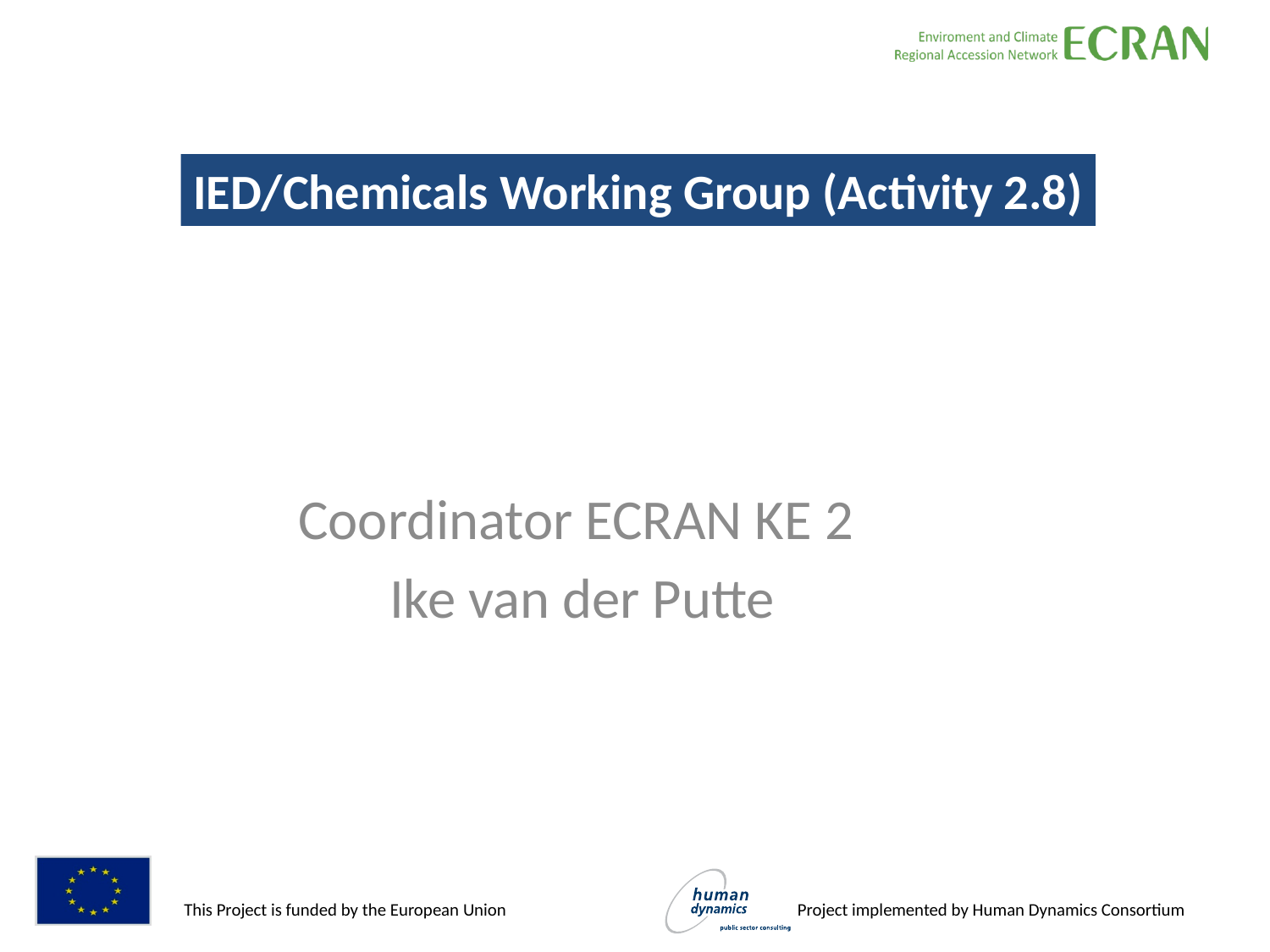

IED/Chemicals Working Group (Activity 2.8)
#
Coordinator ECRAN KE 2
Ike van der Putte